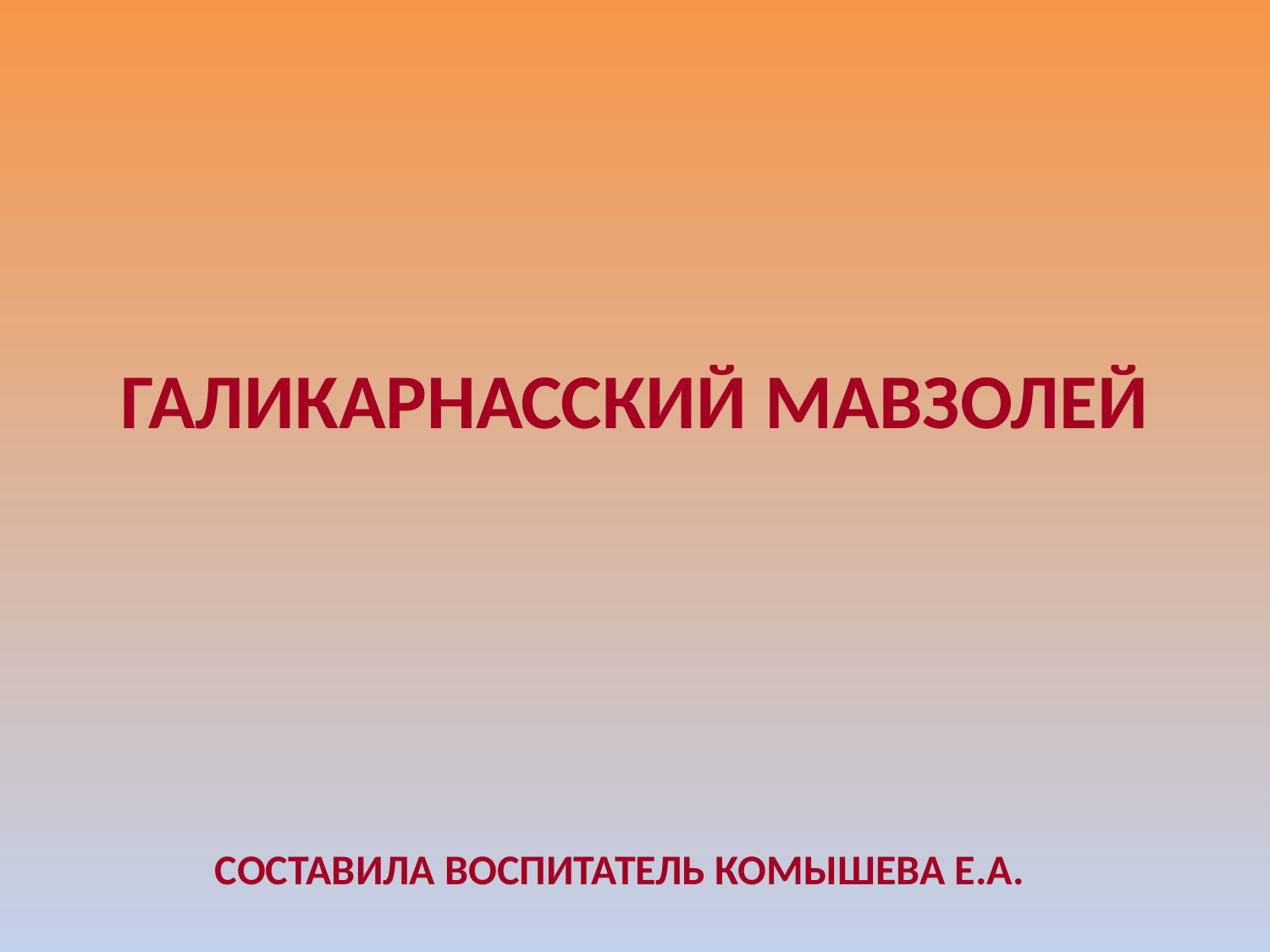

# ГАЛИКАРНАССКИЙ МАВЗОЛЕЙ
СОСТАВИЛА ВОСПИТАТЕЛЬ КОМЫШЕВА Е.А.